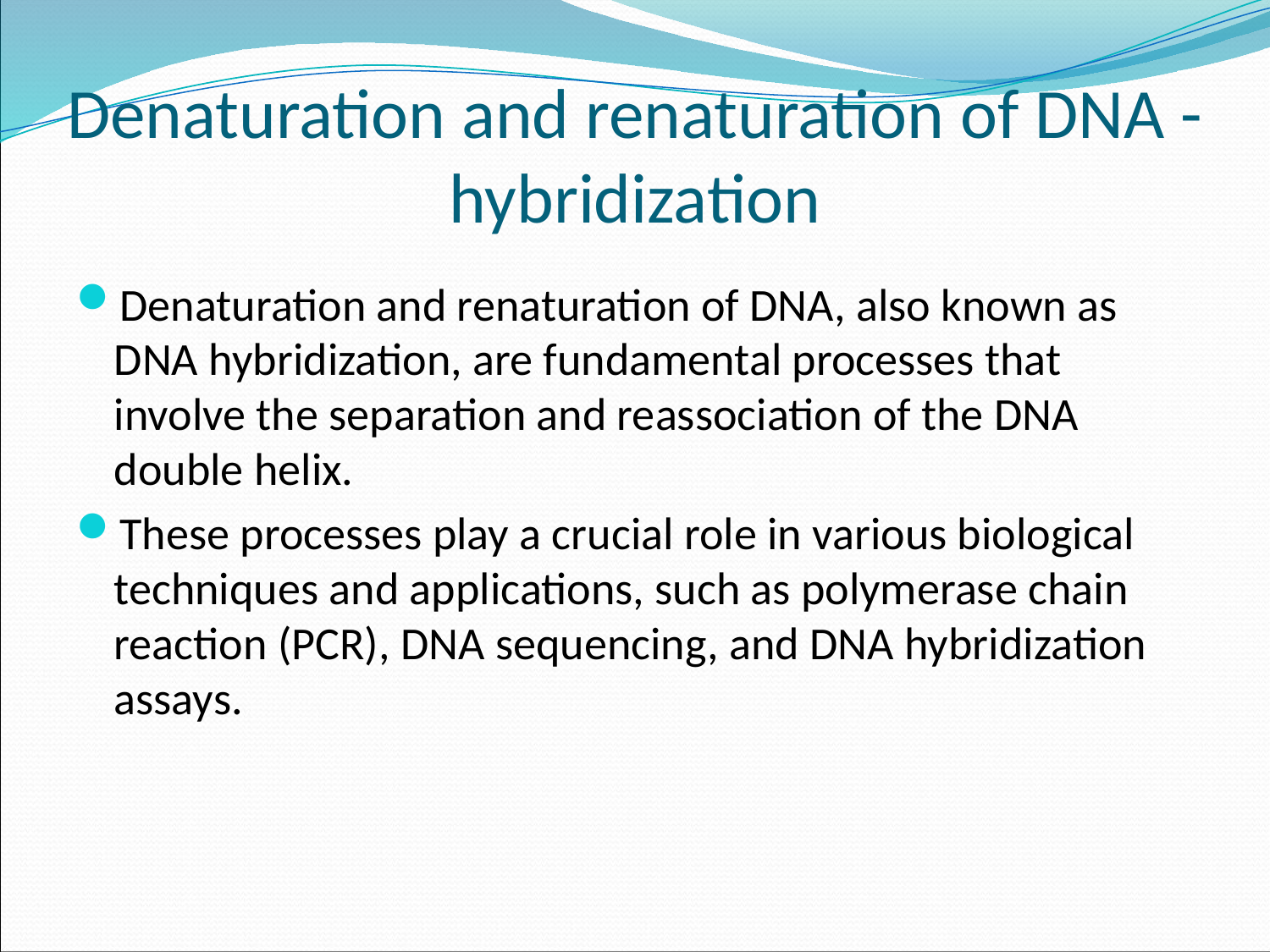

# Denaturation and renaturation of DNA - hybridization
Denaturation and renaturation of DNA, also known as DNA hybridization, are fundamental processes that involve the separation and reassociation of the DNA double helix.
These processes play a crucial role in various biological techniques and applications, such as polymerase chain reaction (PCR), DNA sequencing, and DNA hybridization assays.